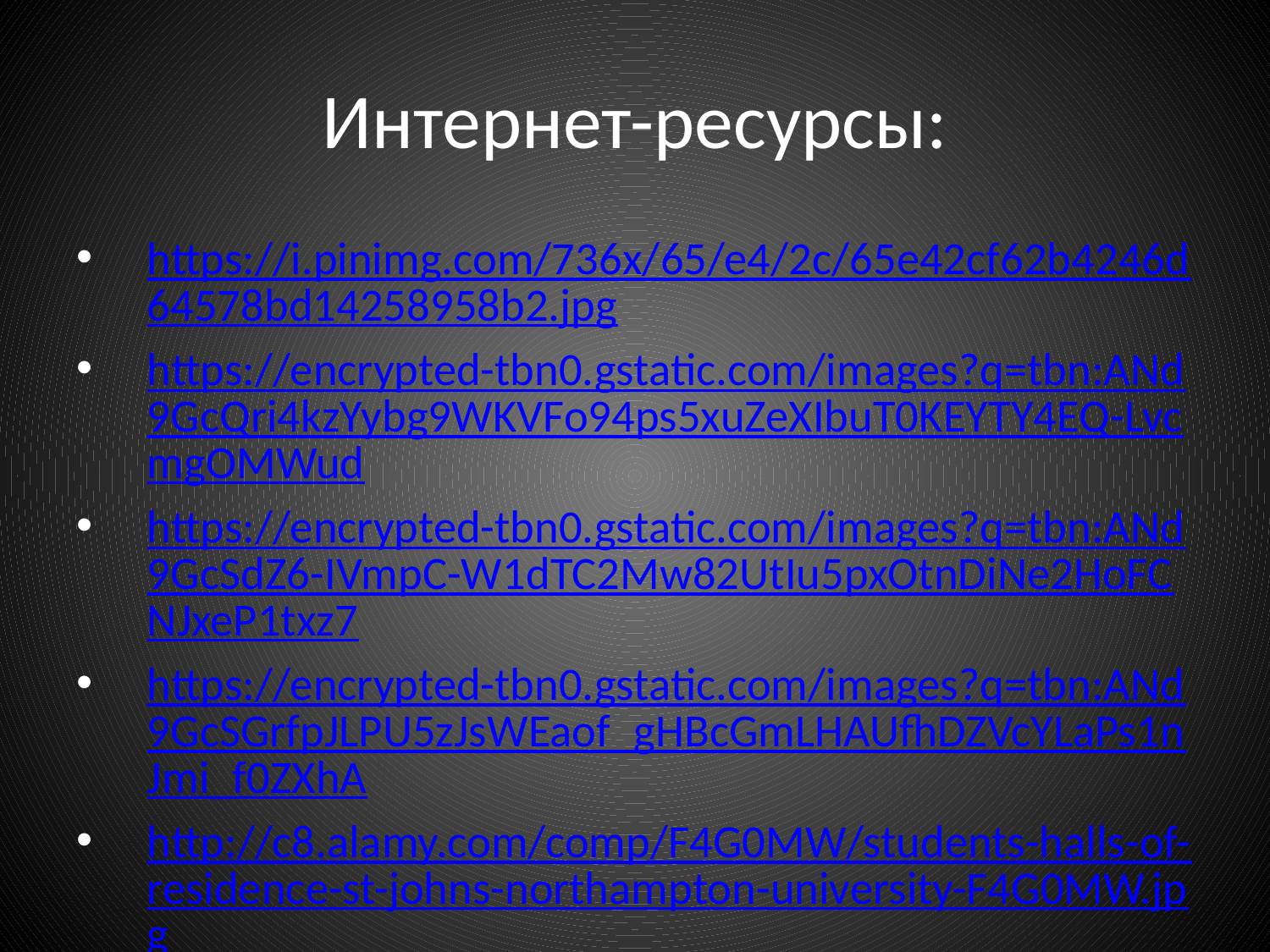

# Интернет-ресурсы:
https://i.pinimg.com/736x/65/e4/2c/65e42cf62b4246d64578bd14258958b2.jpg
https://encrypted-tbn0.gstatic.com/images?q=tbn:ANd9GcQri4kzYybg9WKVFo94ps5xuZeXIbuT0KEYTY4EQ-LvcmgOMWud
https://encrypted-tbn0.gstatic.com/images?q=tbn:ANd9GcSdZ6-IVmpC-W1dTC2Mw82UtIu5pxOtnDiNe2HoFCNJxeP1txz7
https://encrypted-tbn0.gstatic.com/images?q=tbn:ANd9GcSGrfpJLPU5zJsWEaof_gHBcGmLHAUfhDZVcYLaPs1nJmi_f0ZXhA
http://c8.alamy.com/comp/F4G0MW/students-halls-of-residence-st-johns-northampton-university-F4G0MW.jpg
https://encrypted-tbn0.gstatic.com/images?q=tbn:ANd9GcT7hJOVPAUQAN30TOp0joJGn5d6ObPKZl2EpoRawTqAKIohRiZh
https://i.pinimg.com/564x/ce/1f/55/ce1f556df530da1d065c03e70a5159a6--flats.jpg